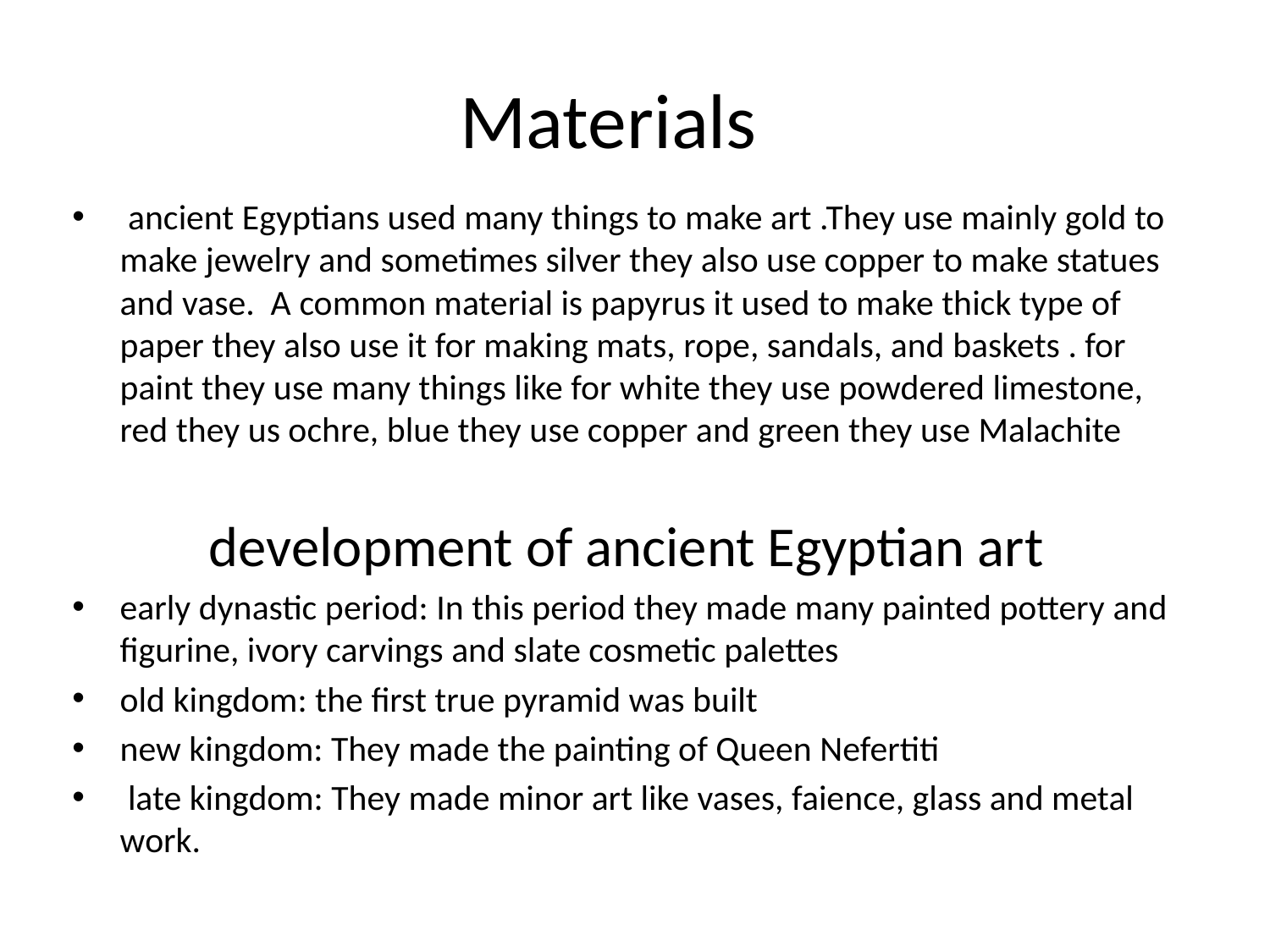

# Materials
 ancient Egyptians used many things to make art .They use mainly gold to make jewelry and sometimes silver they also use copper to make statues and vase.  A common material is papyrus it used to make thick type of paper they also use it for making mats, rope, sandals, and baskets . for paint they use many things like for white they use powdered limestone, red they us ochre, blue they use copper and green they use Malachite

                 development of ancient Egyptian art
early dynastic period: In this period they made many painted pottery and figurine, ivory carvings and slate cosmetic palettes
old kingdom: the first true pyramid was built
new kingdom: They made the painting of Queen Nefertiti
 late kingdom: They made minor art like vases, faience, glass and metal work.